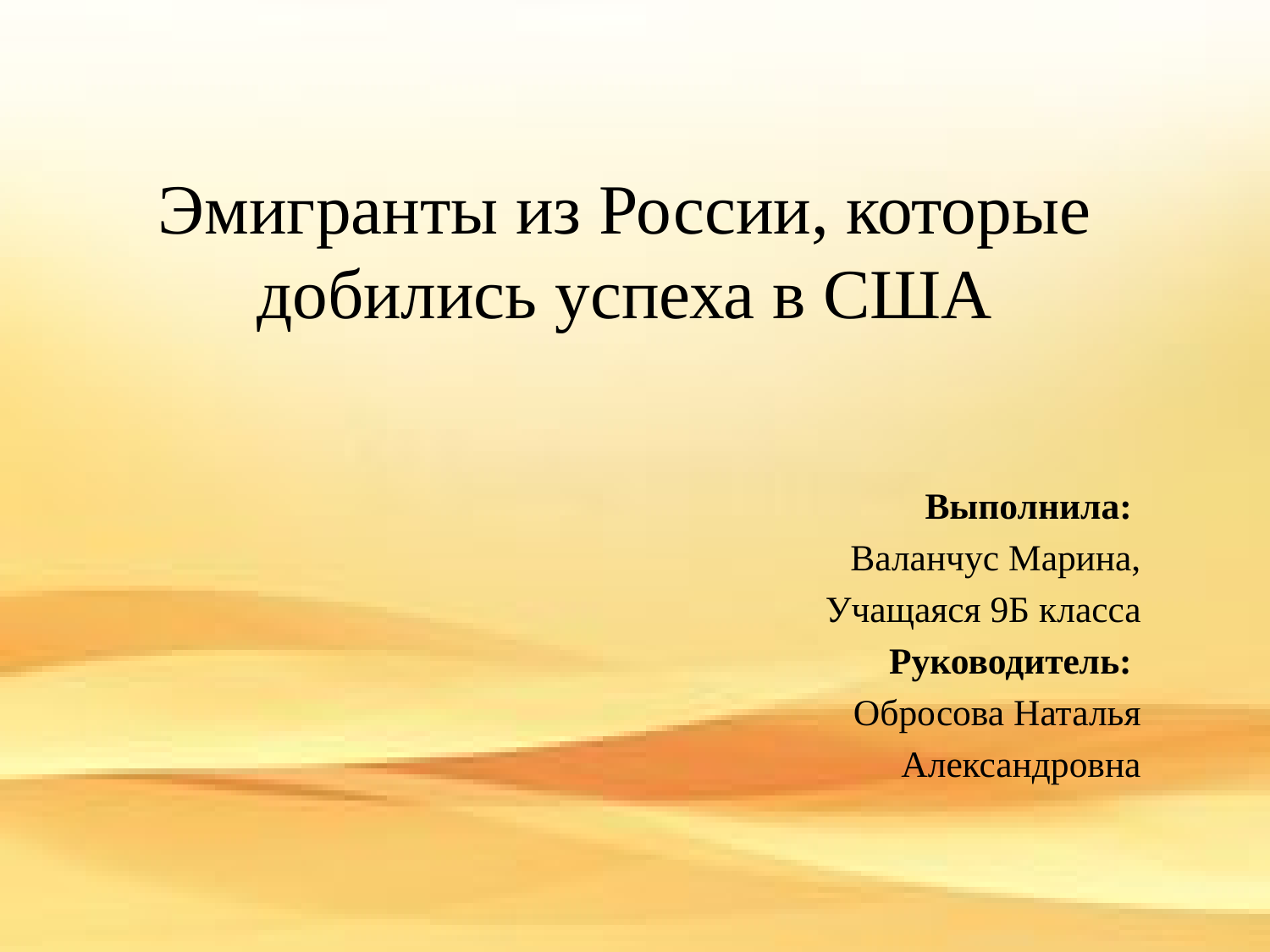

# Эмигранты из России, которые добились успеха в США
Выполнила:
Валанчус Марина,
 Учащаяся 9Б класса
Руководитель:
Обросова Наталья
 Александровна